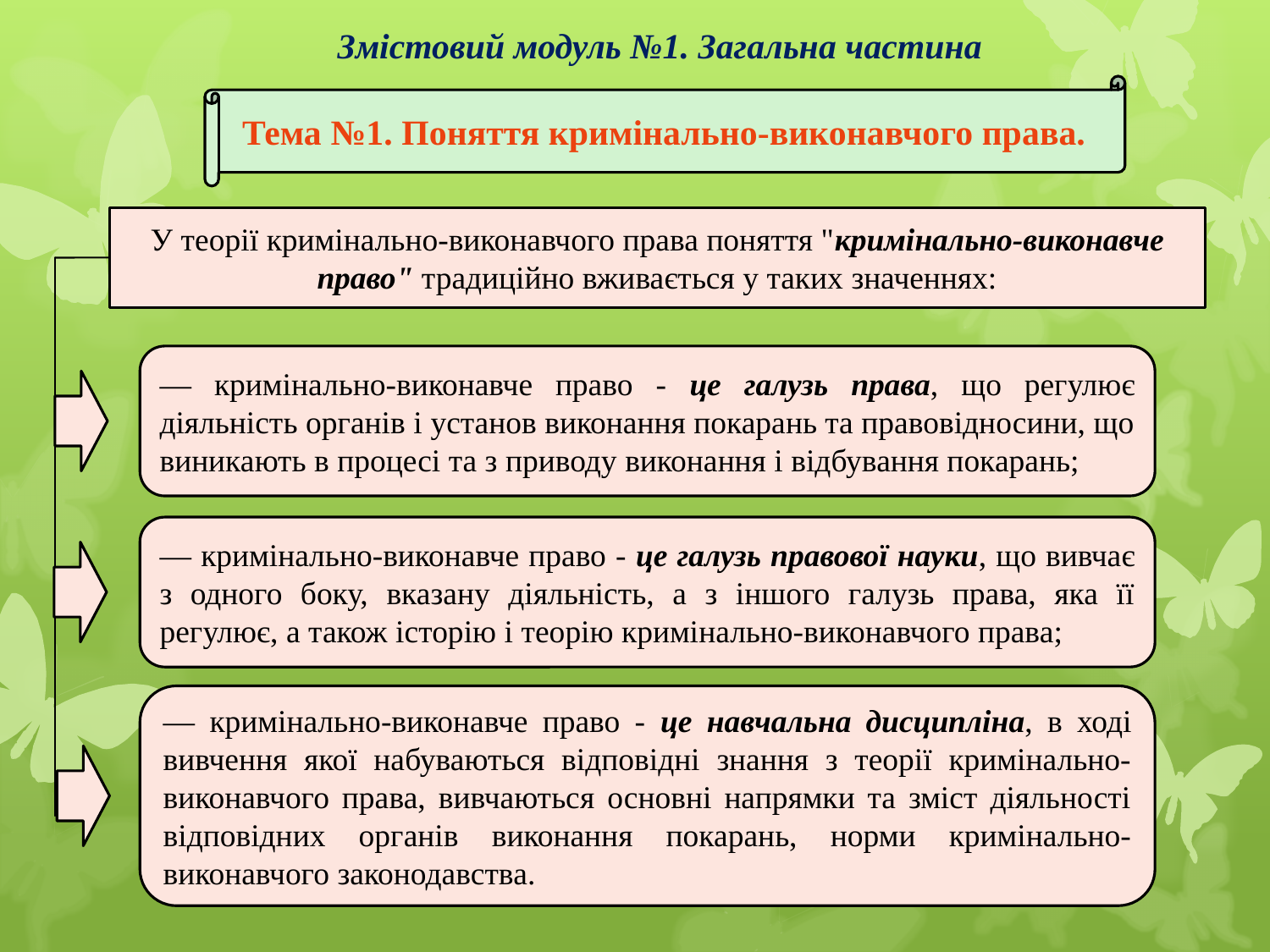

# Змістовий модуль №1. Загальна частина
Тема №1. Поняття кримінально-виконавчого права.
У теорії кримінально-виконавчого права поняття "кримінально-виконавче право" традиційно вживається у таких значеннях:
— кримінально-виконавче право - це галузь права, що регулює діяльність органів і установ виконання покарань та правовідносини, що виникають в процесі та з приводу виконання і відбування покарань;

— кримінально-виконавче право - це галузь правової науки, що вивчає з одного боку, вказану діяльність, а з іншого галузь права, яка її регулює, а також історію і теорію кримінально-виконавчого права;

— кримінально-виконавче право - це навчальна дисципліна, в ході вивчення якої набуваються відповідні знання з теорії кримінально-виконавчого права, вивчаються основні напрямки та зміст діяльності відповідних органів виконання покарань, норми кримінально-виконавчого законодавства.